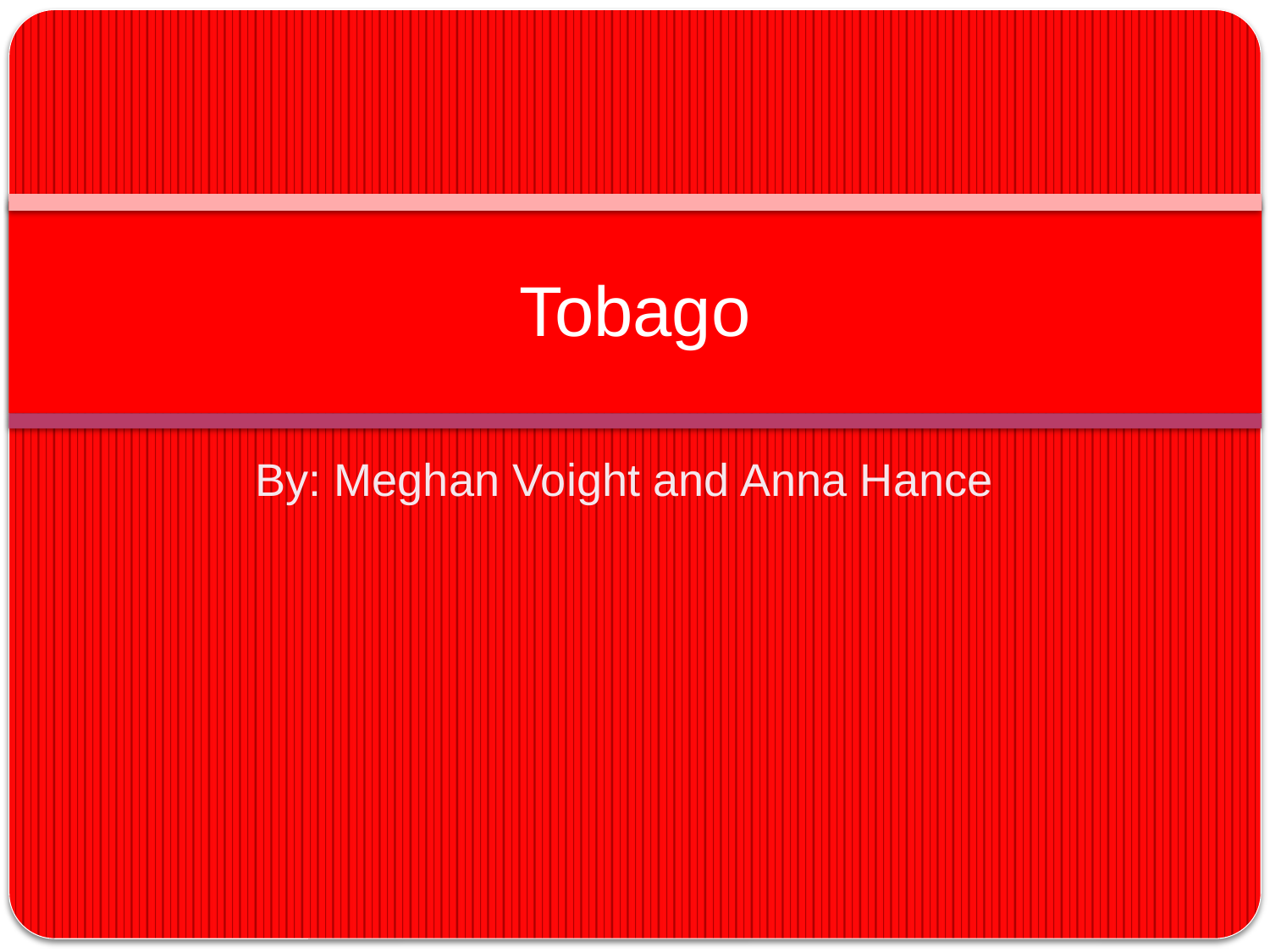

# Tobago
By: Meghan Voight and Anna Hance